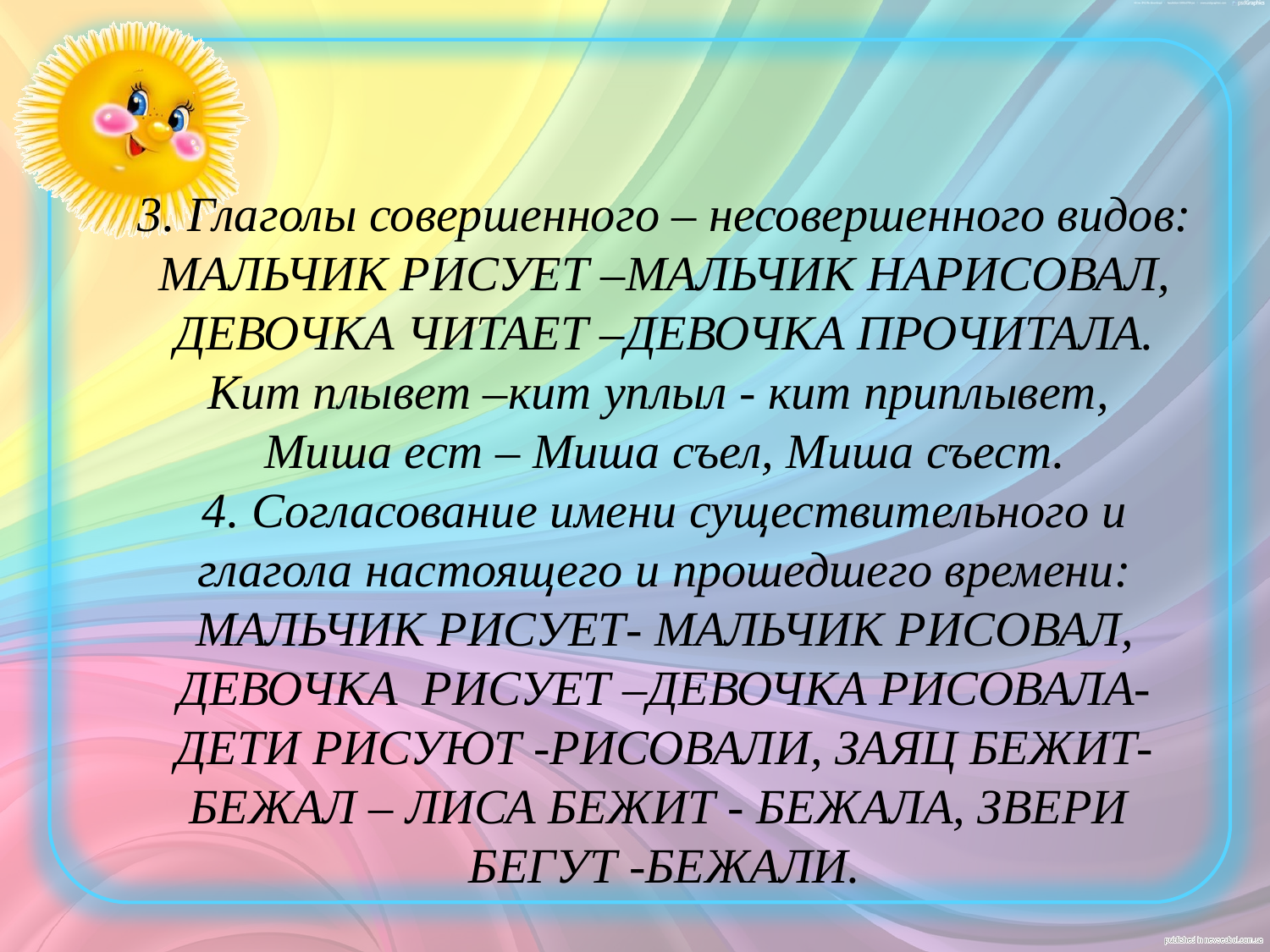

# 3. Глаголы совершенного – несовершенного видов: МАЛЬЧИК РИСУЕТ –МАЛЬЧИК НАРИСОВАЛ, ДЕВОЧКА ЧИТАЕТ –ДЕВОЧКА ПРОЧИТАЛА. Кит плывет –кит уплыл - кит приплывет,  Миша ест – Миша съел, Миша съест. 4. Согласование имени существительного и глагола настоящего и прошедшего времени: МАЛЬЧИК РИСУЕТ- МАЛЬЧИК РИСОВАЛ, ДЕВОЧКА  РИСУЕТ –ДЕВОЧКА РИСОВАЛА-ДЕТИ РИСУЮТ -РИСОВАЛИ, ЗАЯЦ БЕЖИТ- БЕЖАЛ – ЛИСА БЕЖИТ - БЕЖАЛА, ЗВЕРИ  БЕГУТ -БЕЖАЛИ.